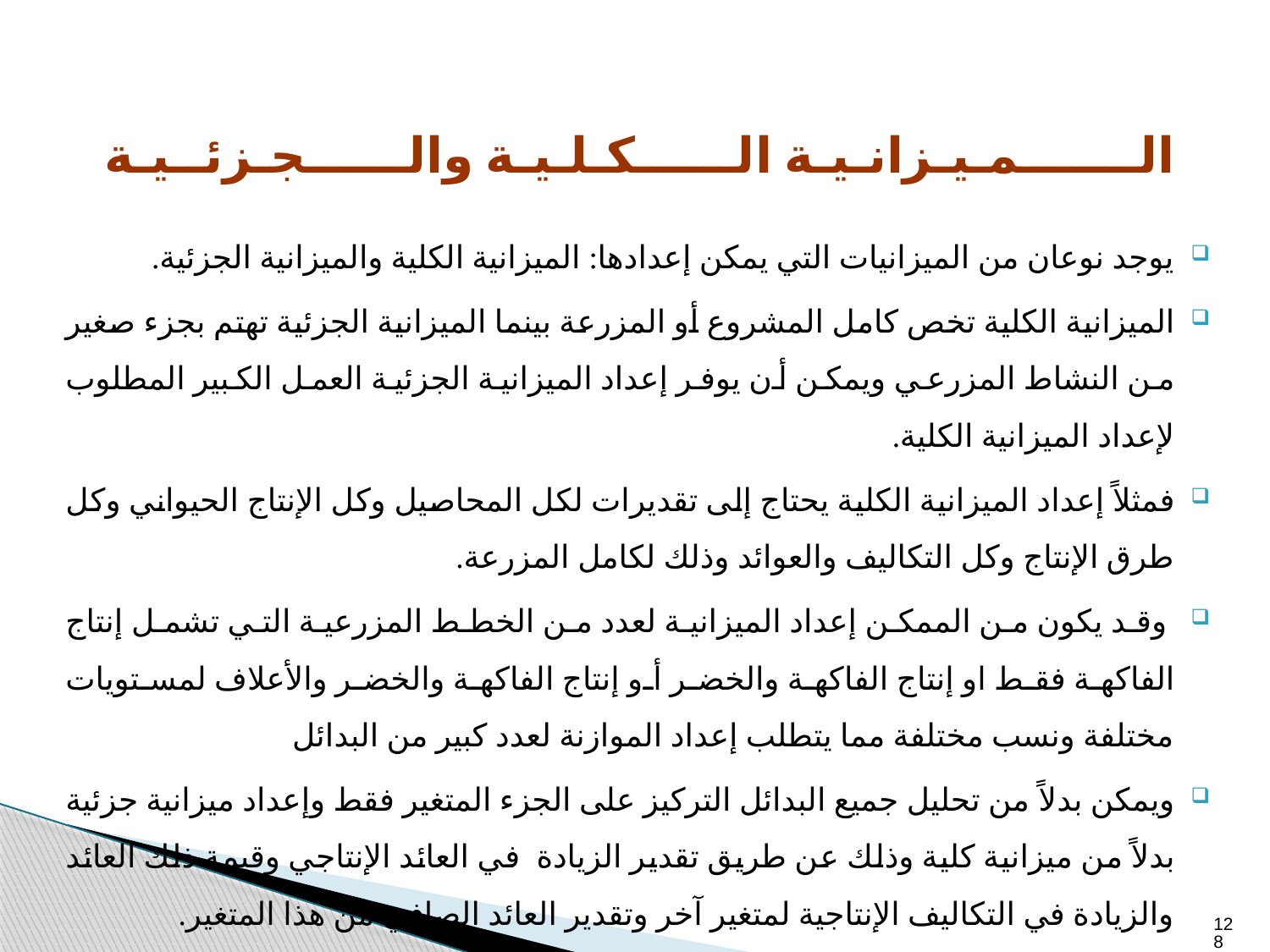

# الـــــــمـيـزانـيـة الــــــكـلـيـة والــــــجـزئــيـة
يوجد نوعان من الميزانيات التي يمكن إعدادها: الميزانية الكلية والميزانية الجزئية.
الميزانية الكلية تخص كامل المشروع أو المزرعة بينما الميزانية الجزئية تهتم بجزء صغير من النشاط المزرعي ويمكن أن يوفر إعداد الميزانية الجزئية العمل الكبير المطلوب لإعداد الميزانية الكلية.
فمثلاً إعداد الميزانية الكلية يحتاج إلى تقديرات لكل المحاصيل وكل الإنتاج الحيواني وكل طرق الإنتاج وكل التكاليف والعوائد وذلك لكامل المزرعة.
 وقد يكون من الممكن إعداد الميزانية لعدد من الخطط المزرعية التي تشمل إنتاج الفاكهة فقط او إنتاج الفاكهة والخضر أو إنتاج الفاكهة والخضر والأعلاف لمستويات مختلفة ونسب مختلفة مما يتطلب إعداد الموازنة لعدد كبير من البدائل
ويمكن بدلاً من تحليل جميع البدائل التركيز على الجزء المتغير فقط وإعداد ميزانية جزئية بدلاً من ميزانية كلية وذلك عن طريق تقدير الزيادة  في العائد الإنتاجي وقيمة ذلك العائد والزيادة في التكاليف الإنتاجية لمتغير آخر وتقدير العائد الصافي من هذا المتغير.
128